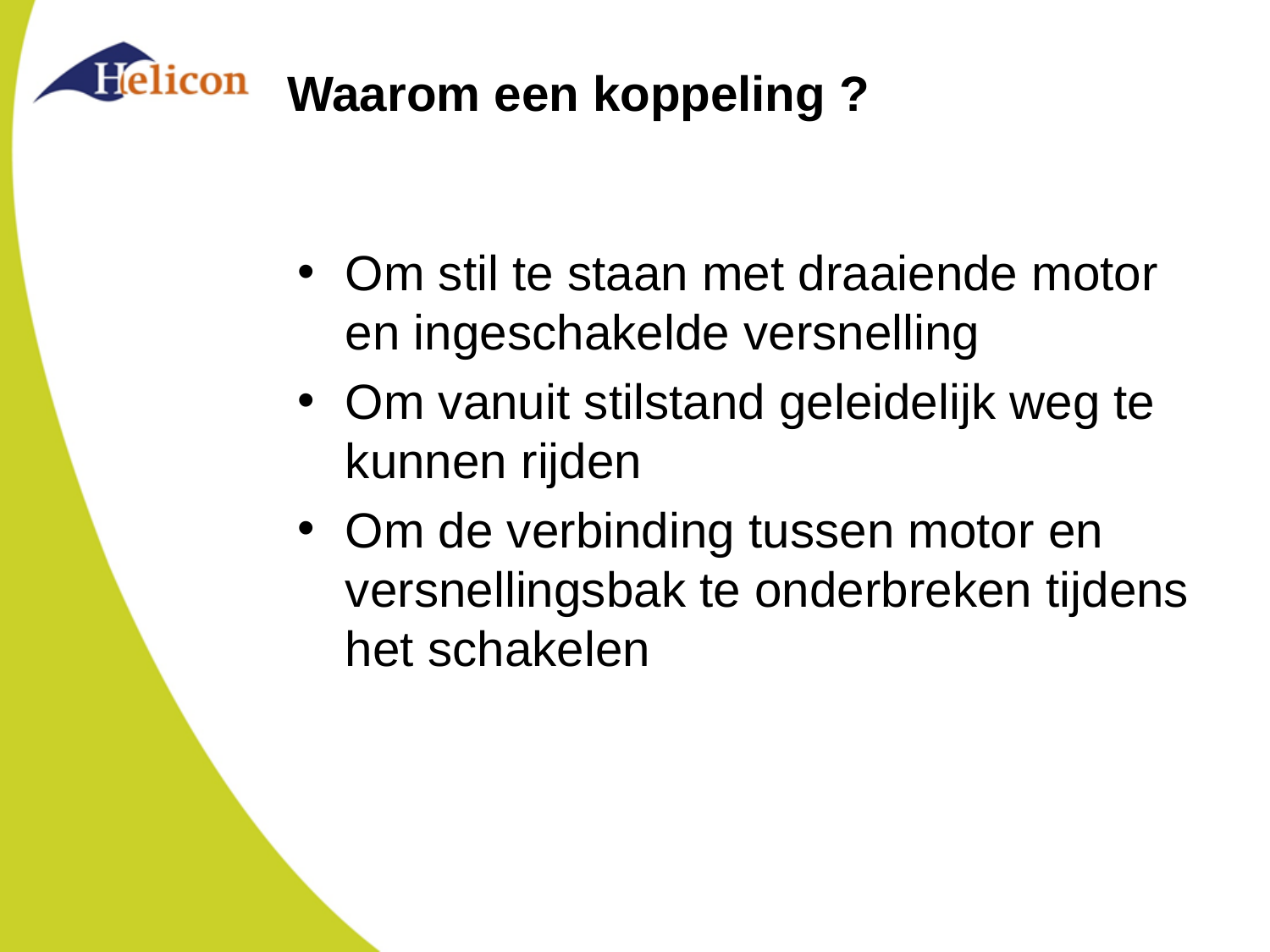

# Waarom een koppeling ?

Om stil te staan met draaiende motor en ingeschakelde versnelling
Om vanuit stilstand geleidelijk weg te kunnen rijden
Om de verbinding tussen motor en versnellingsbak te onderbreken tijdens het schakelen